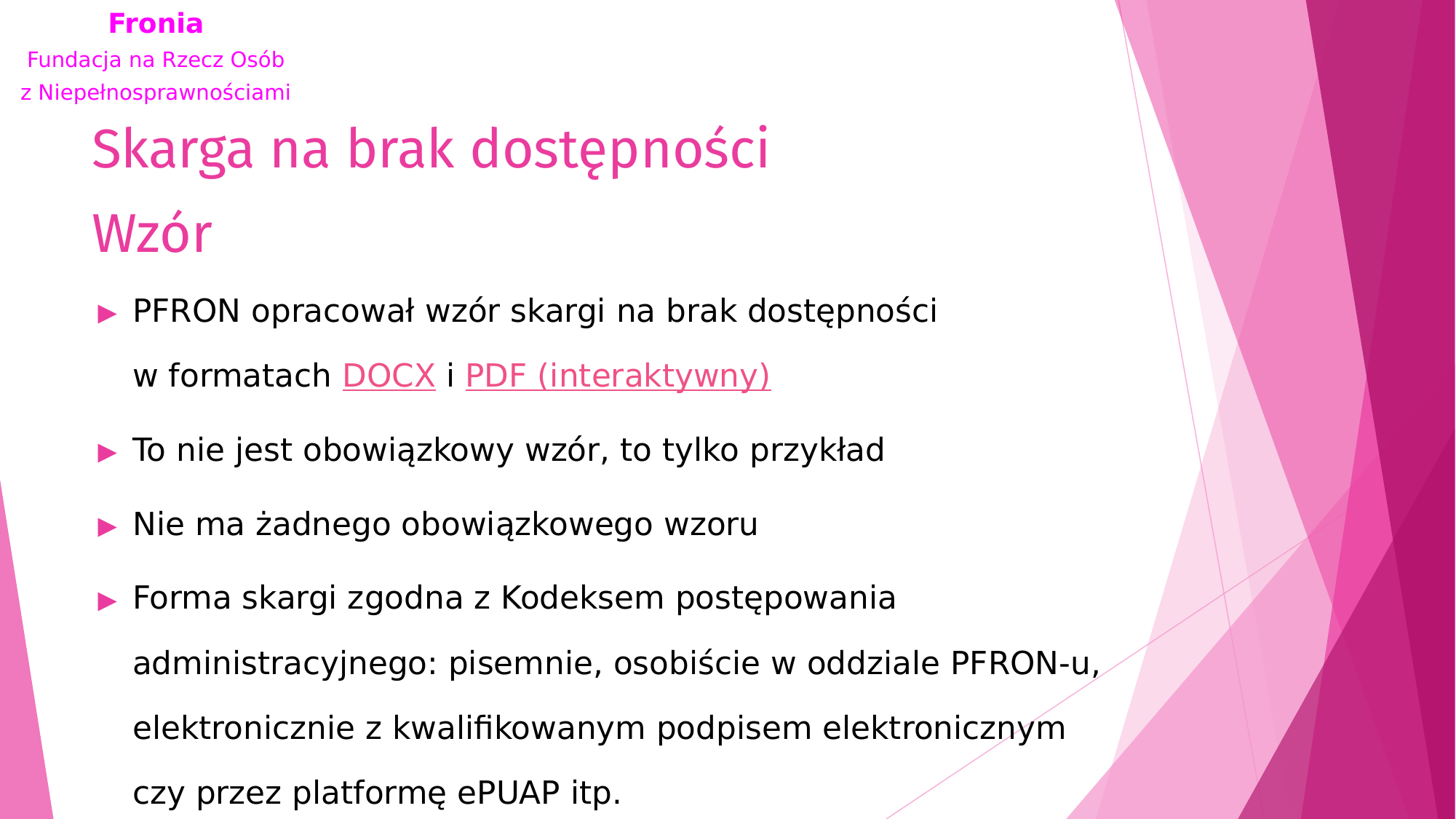

# Skarga na brak dostępności Wzór
PFRON opracował wzór skargi na brak dostępności w formatach DOCX i PDF (interaktywny)
To nie jest obowiązkowy wzór, to tylko przykład
Nie ma żadnego obowiązkowego wzoru
Forma skargi zgodna z Kodeksem postępowania administracyjnego: pisemnie, osobiście w oddziale PFRON‑u, elektronicznie z kwalifikowanym podpisem elektronicznym czy przez platformę ePUAP itp.